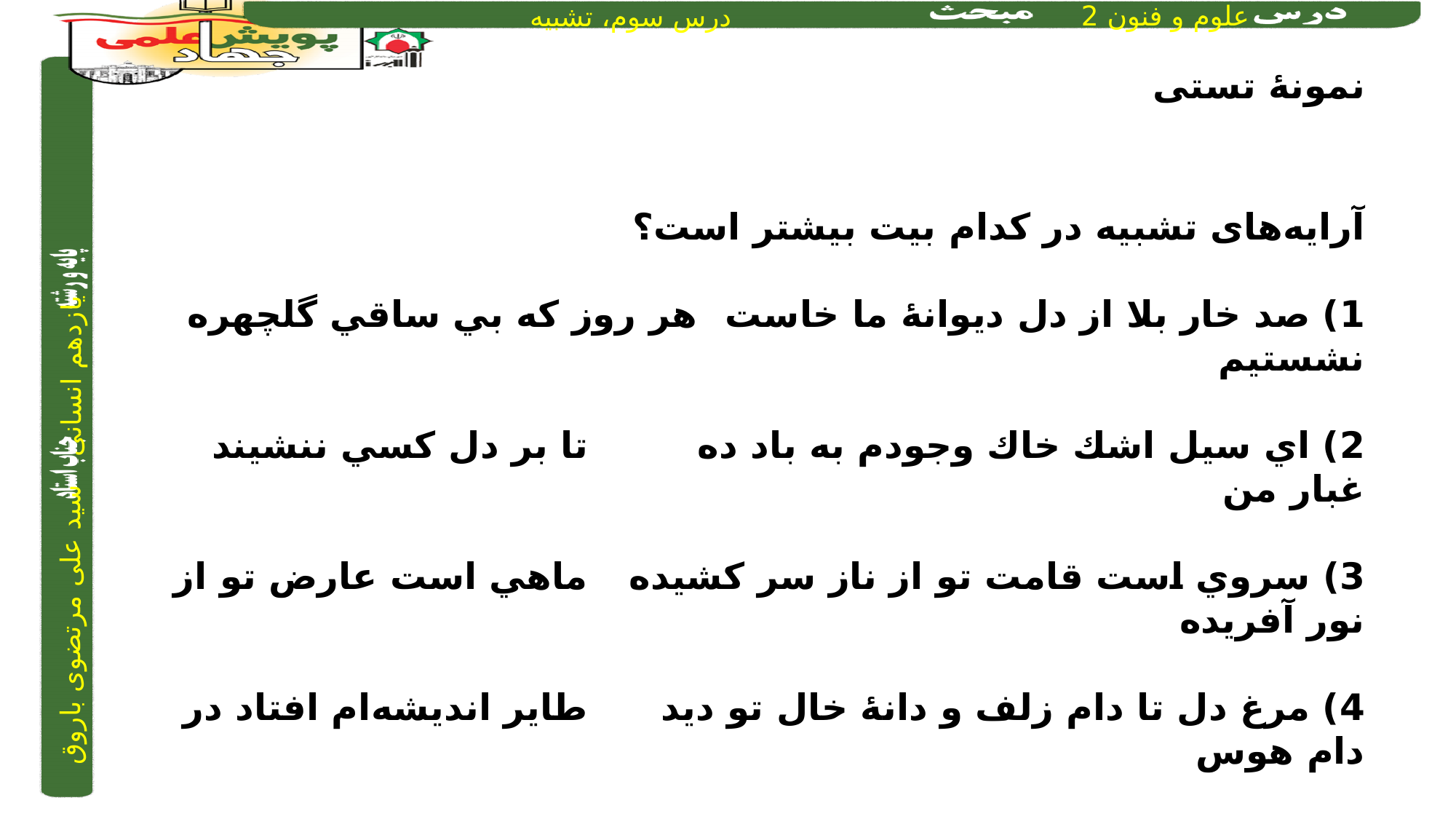

نمونۀ تستی
آرایه‌های تشبیه در کدام بیت بیشتر است؟

1) صد خار بلا از دل ديوانۀ ما خاست	 	 هر روز كه بي ساقي گلچهره نشستيم

2) اي سيل اشك خاك وجودم به باد ده	 	 تا بر دل كسي ننشيند غبار من

3) سروي است قامت تو از ناز سر كشيده	 	 ماهي است عارض تو از نور آفريده

4) مرغ دل تا دام زلف و دانۀ خال تو ديد	 	 طاير انديشه‌ام افتاد در دام هوس

4